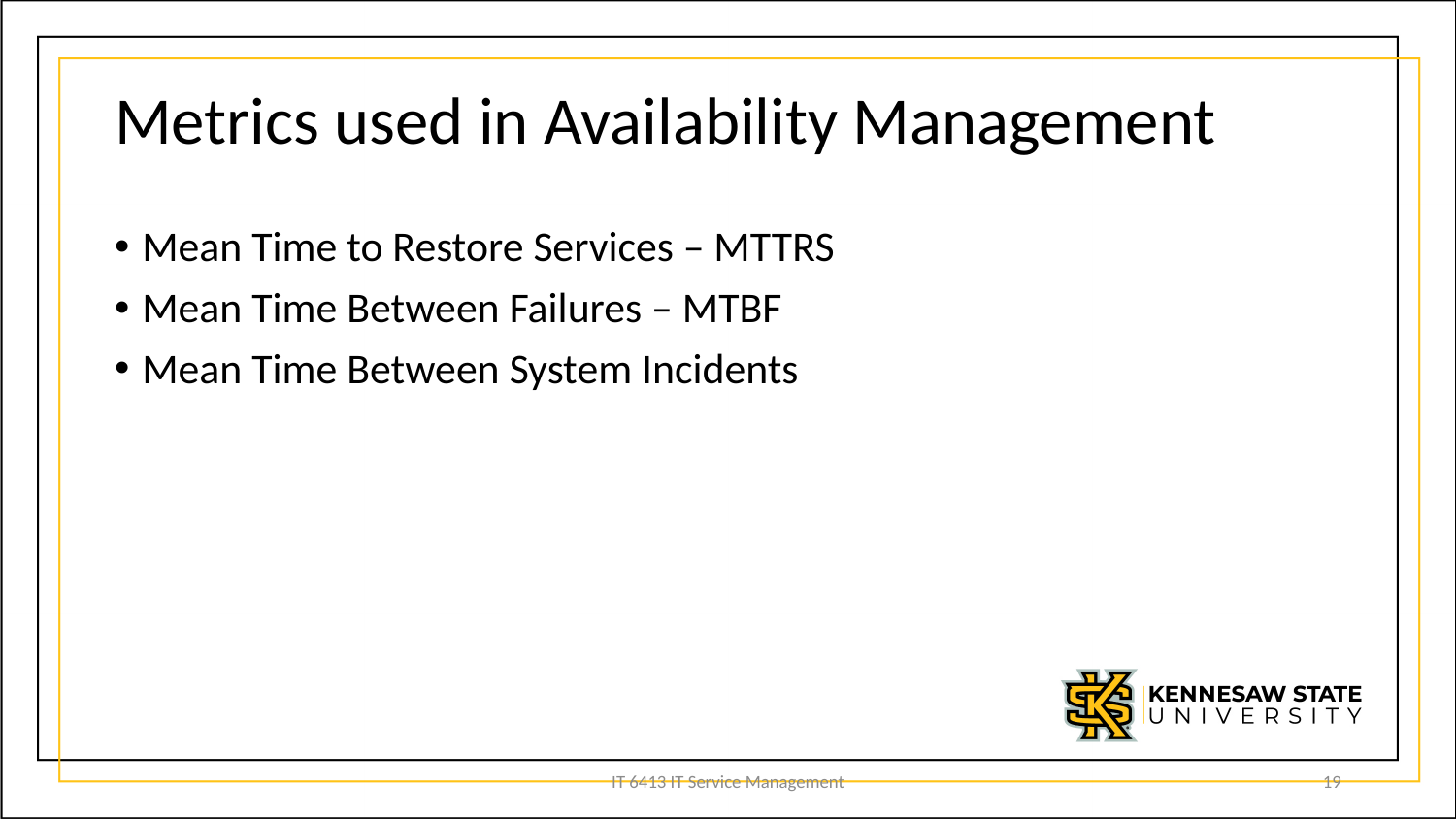

# Metrics used in Availability Management
Mean Time to Restore Services – MTTRS
Mean Time Between Failures – MTBF
Mean Time Between System Incidents

IT 6413 IT Service Management
19